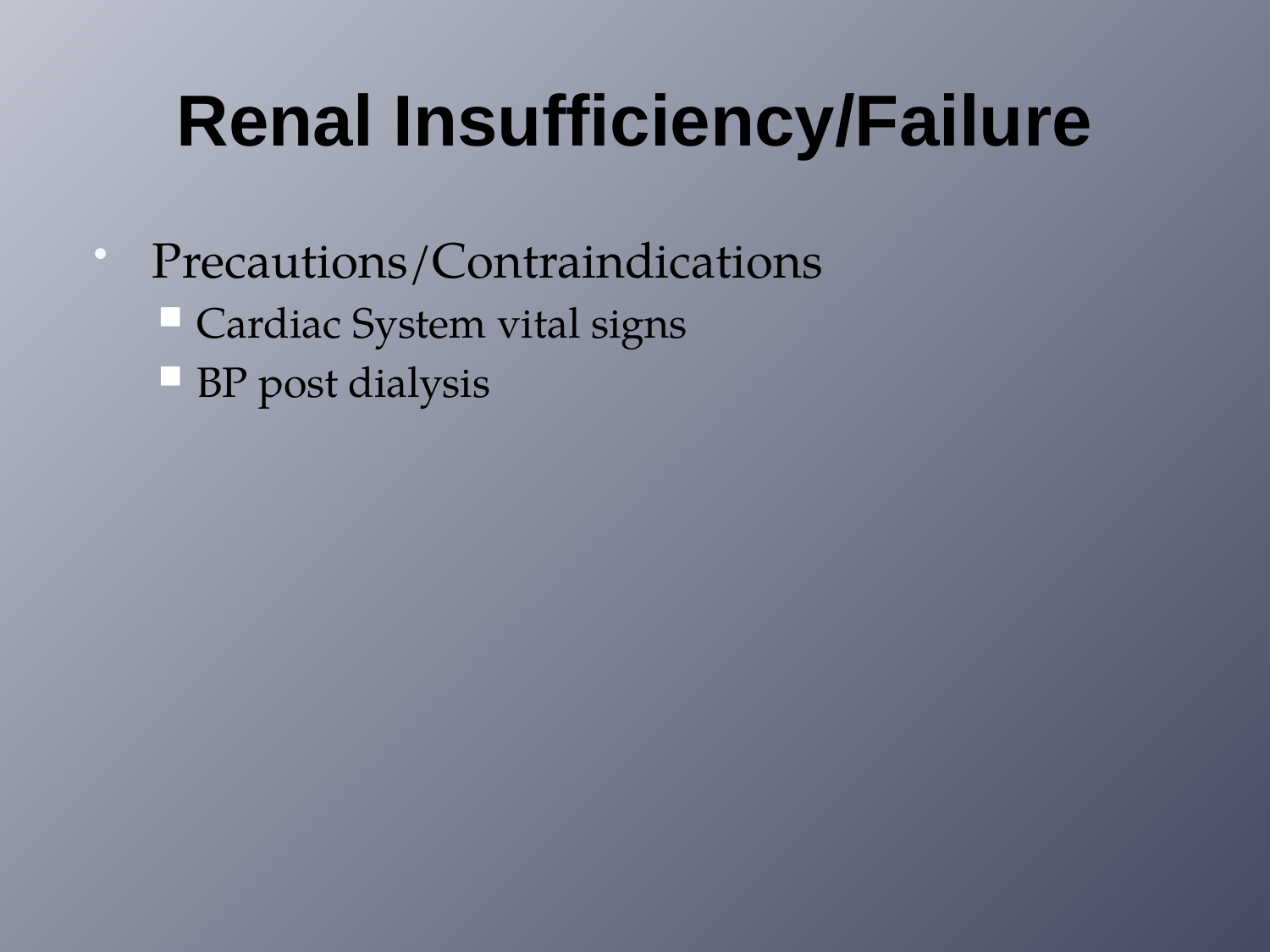

# Renal Insufficiency/Failure
Precautions/Contraindications
Cardiac System vital signs
BP post dialysis